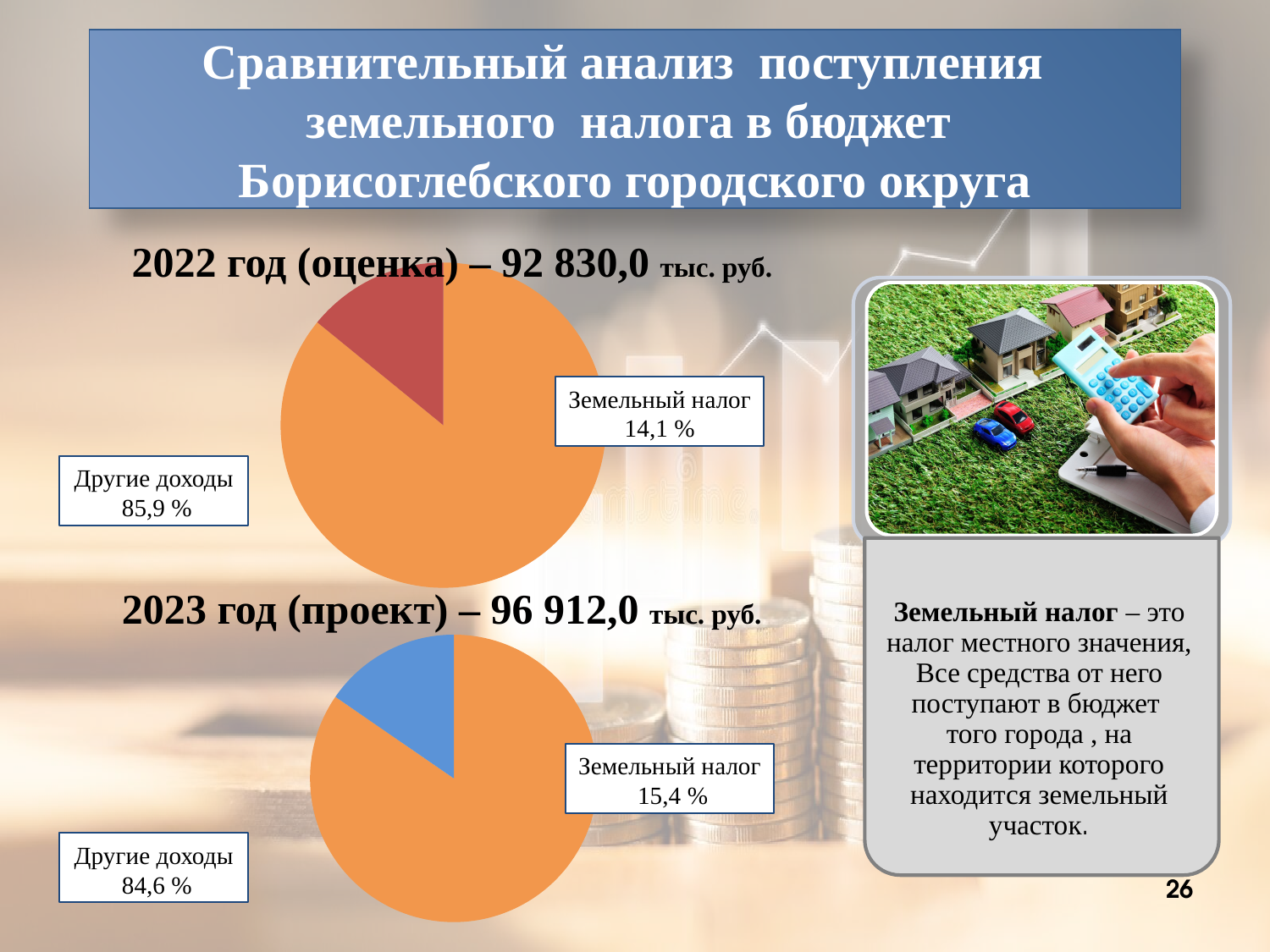

Сравнительный анализ  поступления
земельного  налога в бюджет
Борисоглебского городского округа
2022 год (оценка) – 92 830,0 тыс. руб.

[unsupported chart]

Земельный налог – это налог местного значения, Все средства от него поступают в бюджет  того города , на территории которого находится земельный участок.
Земельный налог 14,1 %
Другие доходы  85,9 %
2023 год (проект) – 96 912,0 тыс. руб.

[unsupported chart]

Земельный налог  15,4 %
Другие доходы  84,6 %
26